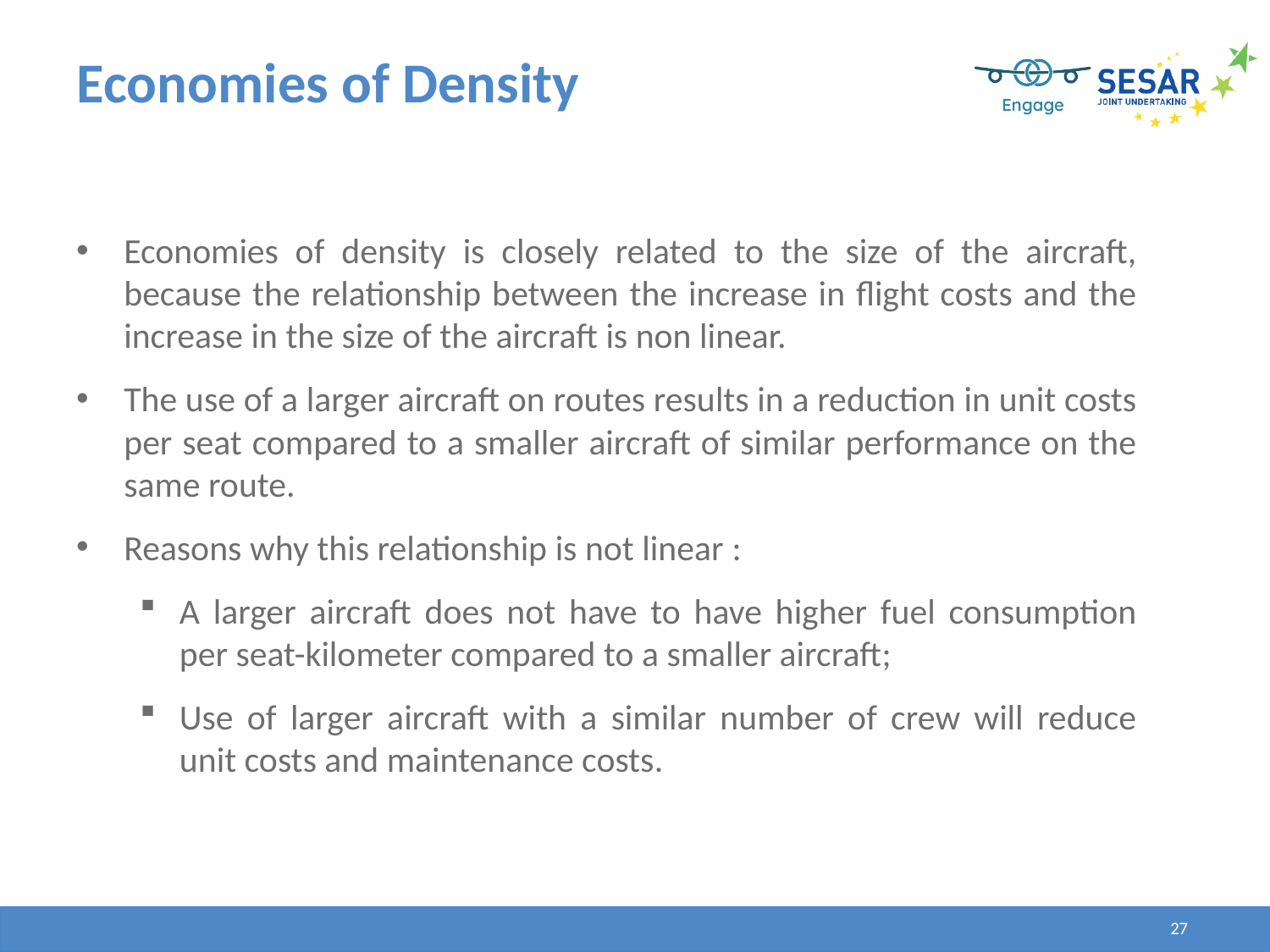

# Economies of Density
Economies of density is closely related to the size of the aircraft, because the relationship between the increase in flight costs and the increase in the size of the aircraft is non linear.
The use of a larger aircraft on routes results in a reduction in unit costs per seat compared to a smaller aircraft of similar performance on the same route.
Reasons why this relationship is not linear :
A larger aircraft does not have to have higher fuel consumption per seat-kilometer compared to a smaller aircraft;
Use of larger aircraft with a similar number of crew will reduce unit costs and maintenance costs.

27